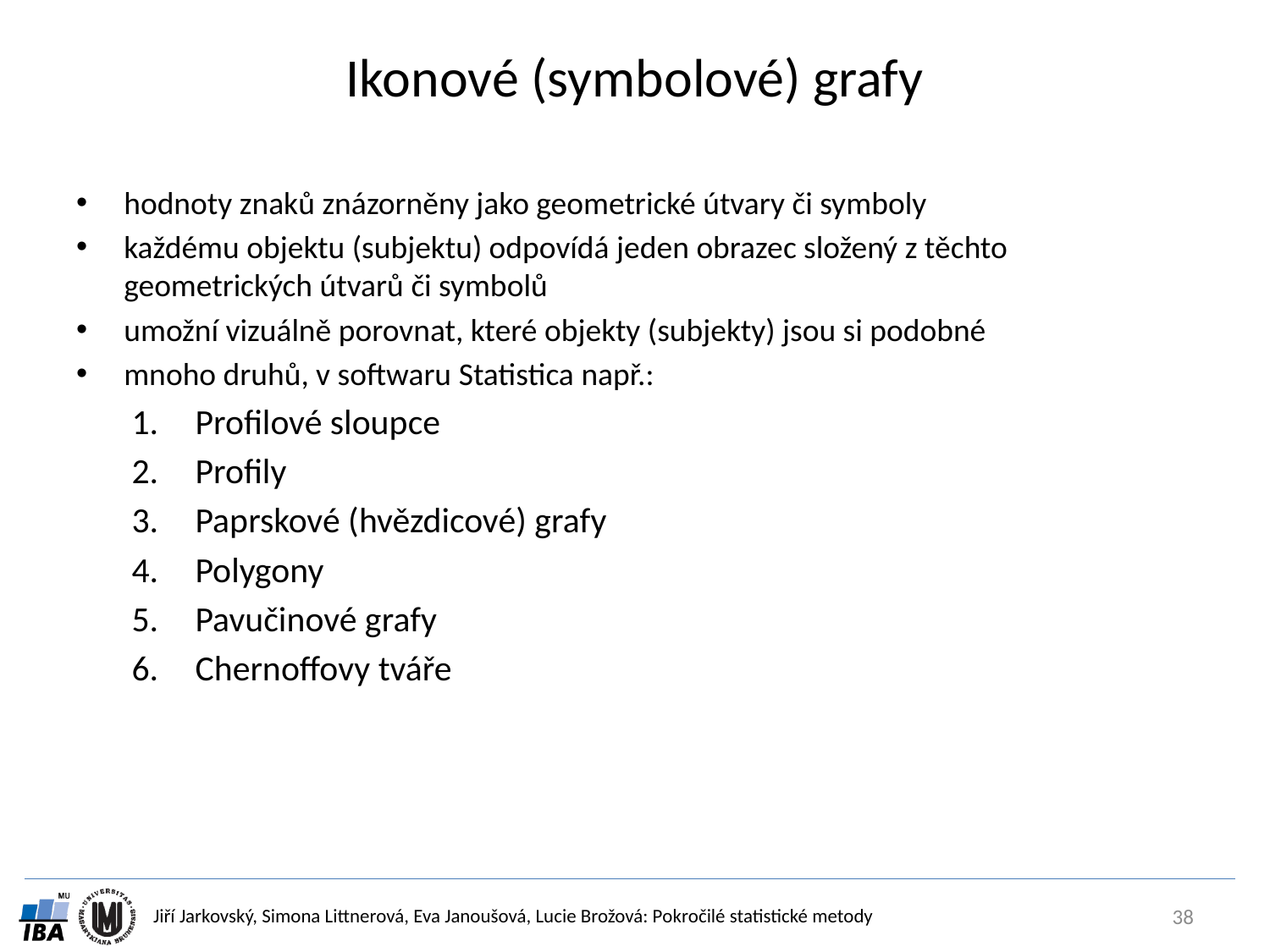

# Ikonové (symbolové) grafy
hodnoty znaků znázorněny jako geometrické útvary či symboly
každému objektu (subjektu) odpovídá jeden obrazec složený z těchto geometrických útvarů či symbolů
umožní vizuálně porovnat, které objekty (subjekty) jsou si podobné
mnoho druhů, v softwaru Statistica např.:
Profilové sloupce
Profily
Paprskové (hvězdicové) grafy
Polygony
Pavučinové grafy
Chernoffovy tváře
38